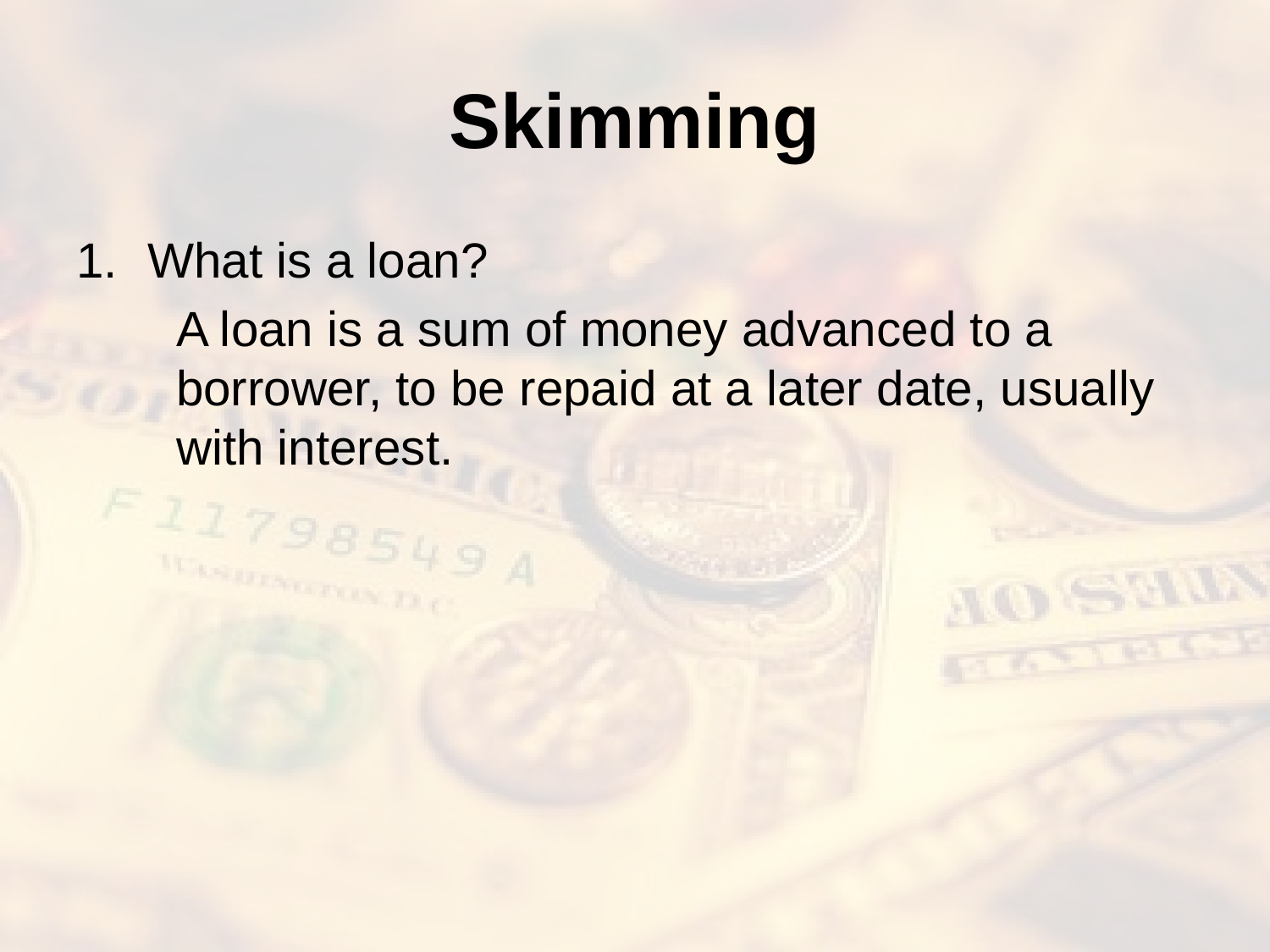

# Skimming
What is a loan?
A loan is a sum of money advanced to a           borrower, to be repaid at a later date, usually with interest.